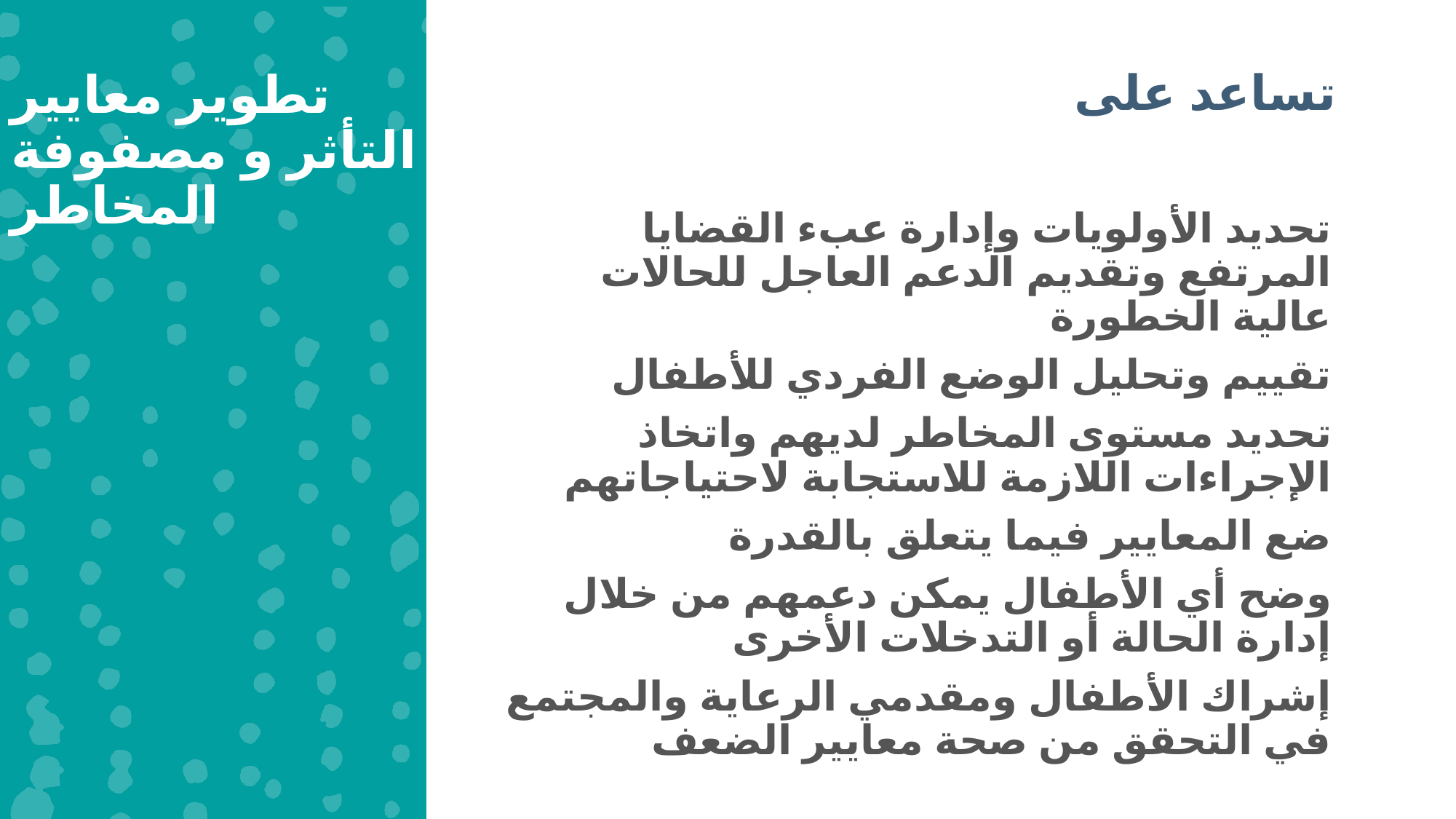

تطوير معايير التأثر و مصفوفة المخاطر

تساعد على

تحديد الأولويات وإدارة عبء القضايا المرتفع وتقديم الدعم العاجل للحالات عالية الخطورة
تقييم وتحليل الوضع الفردي للأطفال
تحديد مستوى المخاطر لديهم واتخاذ الإجراءات اللازمة للاستجابة لاحتياجاتهم
ضع المعايير فيما يتعلق بالقدرة
وضح أي الأطفال يمكن دعمهم من خلال إدارة الحالة أو التدخلات الأخرى
إشراك الأطفال ومقدمي الرعاية والمجتمع في التحقق من صحة معايير الضعف